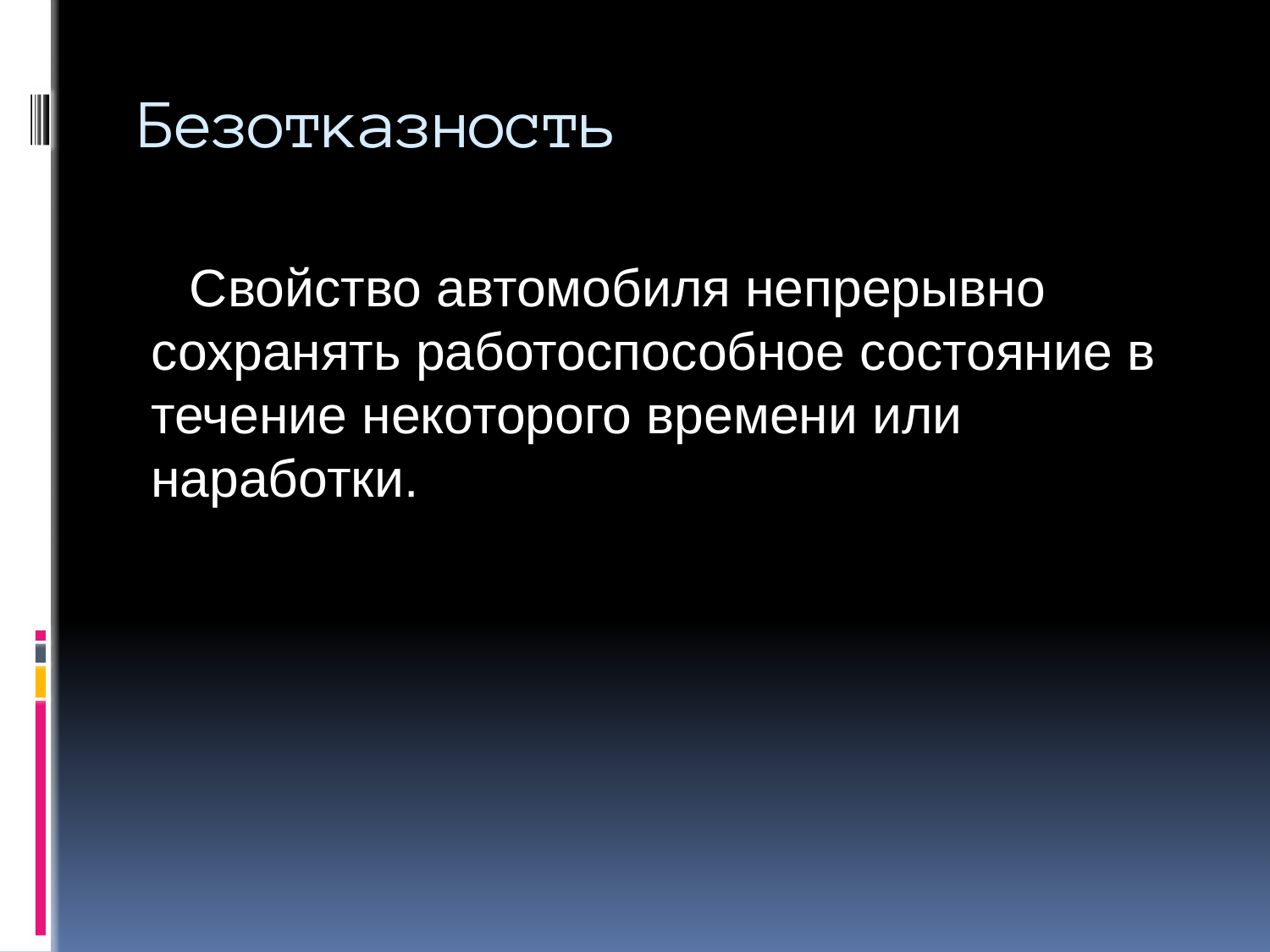

# Безотказность
Свойство автомобиля непрерывно сохранять работоспособное состояние в течение некоторого времени или наработки.